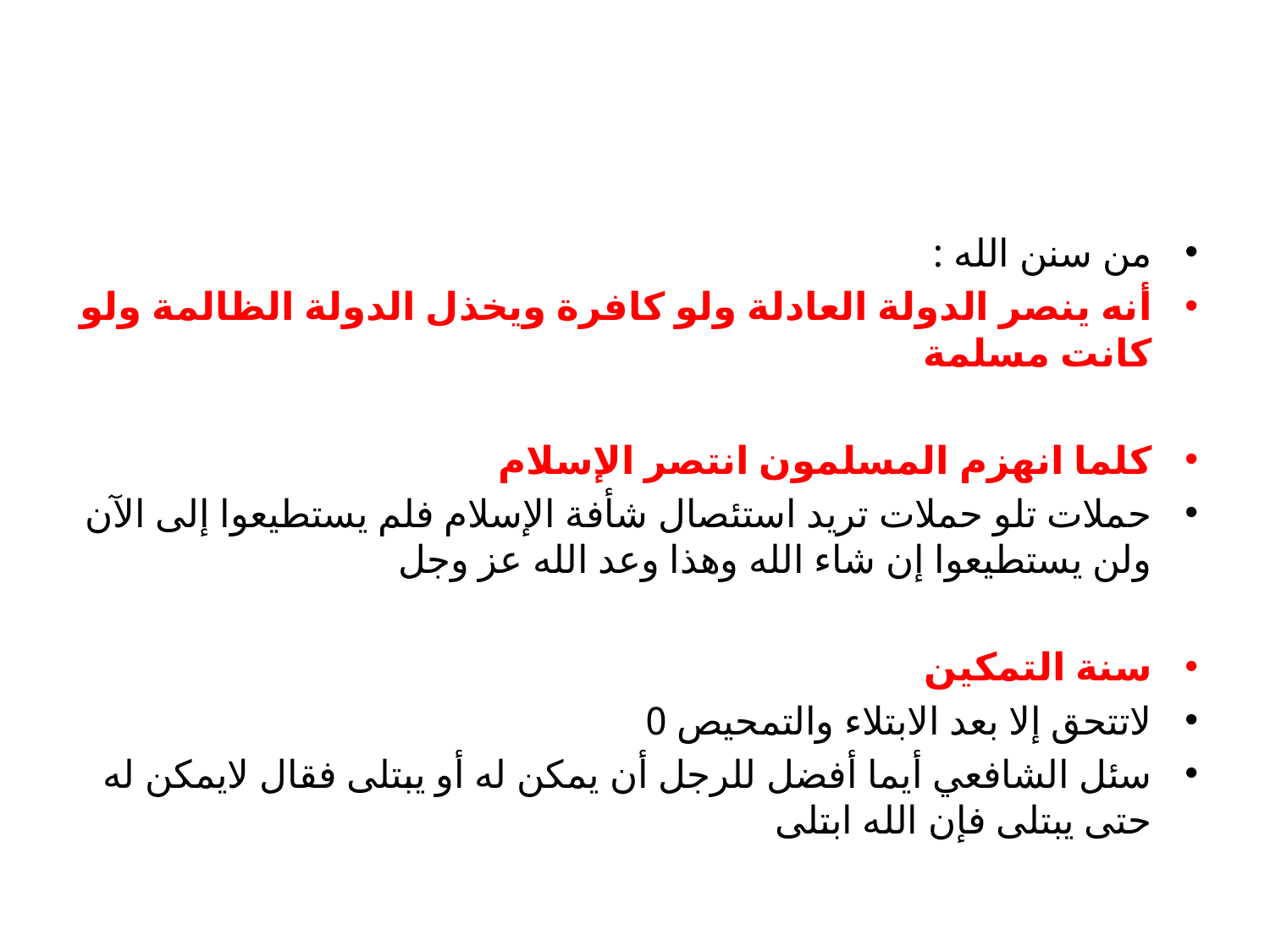

من سنن الله :
أنه ينصر الدولة العادلة ولو كافرة ويخذل الدولة الظالمة ولو كانت مسلمة

كلما انهزم المسلمون انتصر الإسلام
حملات تلو حملات تريد استئصال شأفة الإسلام فلم يستطيعوا إلى الآن ولن يستطيعوا إن شاء الله وهذا وعد الله عز وجل

سنة التمكين
لاتتحق إلا بعد الابتلاء والتمحيص 0
سئل الشافعي أيما أفضل للرجل أن يمكن له أو يبتلى فقال لايمكن له حتى يبتلى فإن الله ابتلى